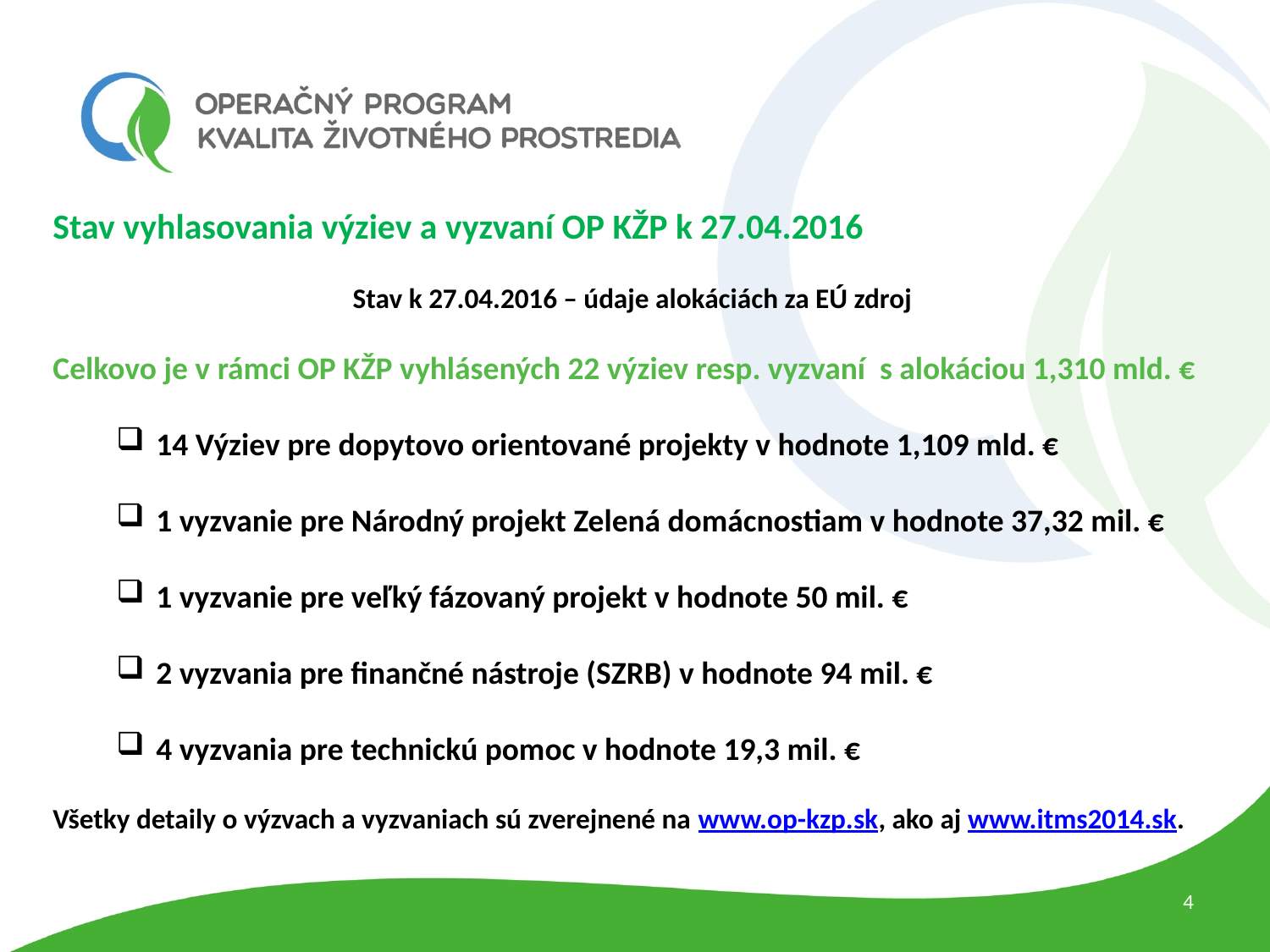

Stav vyhlasovania výziev a vyzvaní OP KŽP k 27.04.2016

Stav k 27.04.2016 – údaje alokáciách za EÚ zdroj

Celkovo je v rámci OP KŽP vyhlásených 22 výziev resp. vyzvaní  s alokáciou 1,310 mld. €

14 Výziev pre dopytovo orientované projekty v hodnote 1,109 mld. €

1 vyzvanie pre Národný projekt Zelená domácnostiam v hodnote 37,32 mil. €

1 vyzvanie pre veľký fázovaný projekt v hodnote 50 mil. €

2 vyzvania pre finančné nástroje (SZRB) v hodnote 94 mil. €

4 vyzvania pre technickú pomoc v hodnote 19,3 mil. €

Všetky detaily o výzvach a vyzvaniach sú zverejnené na www.op-kzp.sk, ako aj www.itms2014.sk.

4